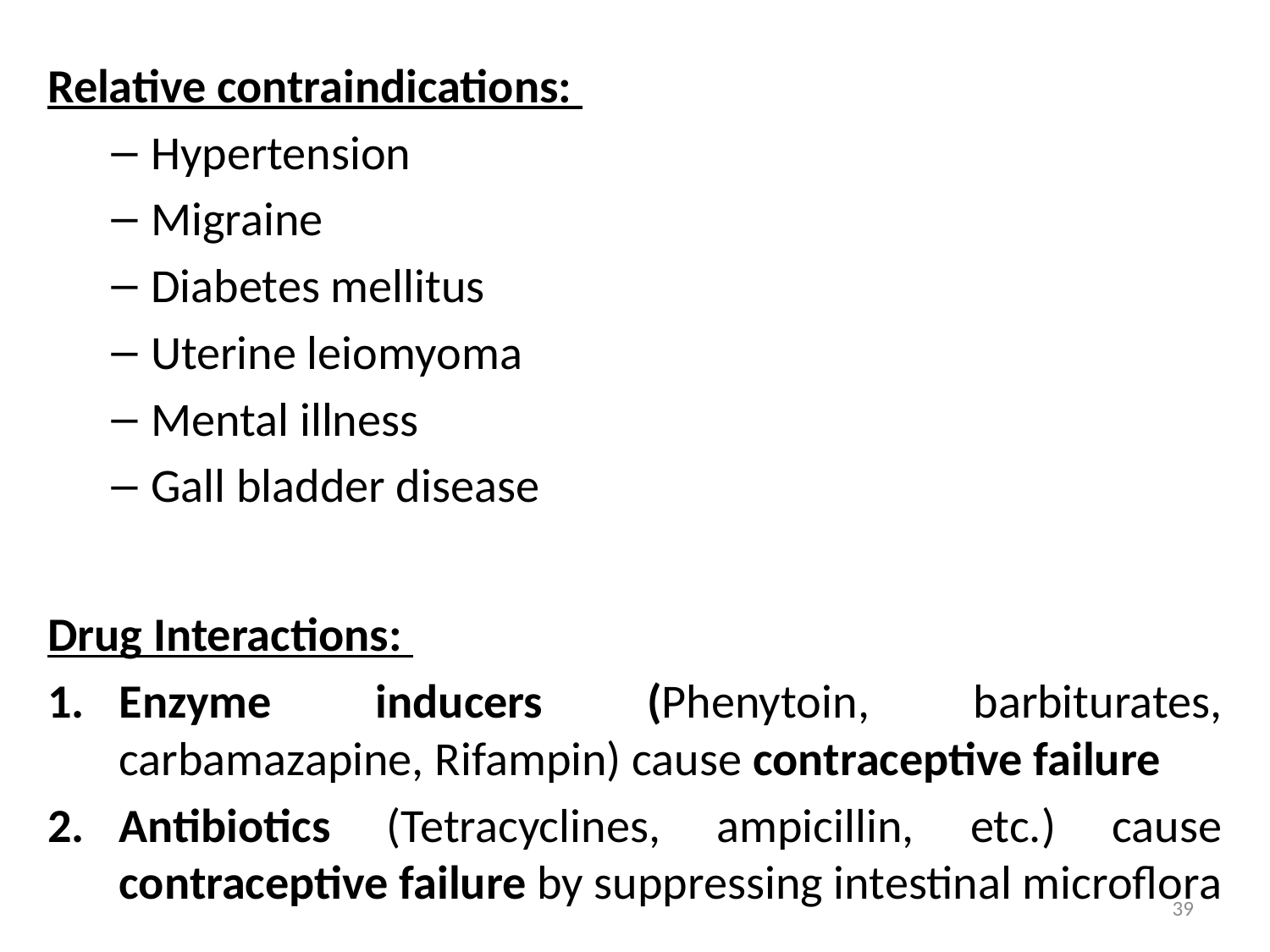

#
Relative contraindications:
Hypertension
Migraine
Diabetes mellitus
Uterine leiomyoma
Mental illness
Gall bladder disease

Drug Interactions:
Enzyme inducers (Phenytoin, barbiturates, carbamazapine, Rifampin) cause contraceptive failure
Antibiotics (Tetracyclines, ampicillin, etc.) cause contraceptive failure by suppressing intestinal microflora

39